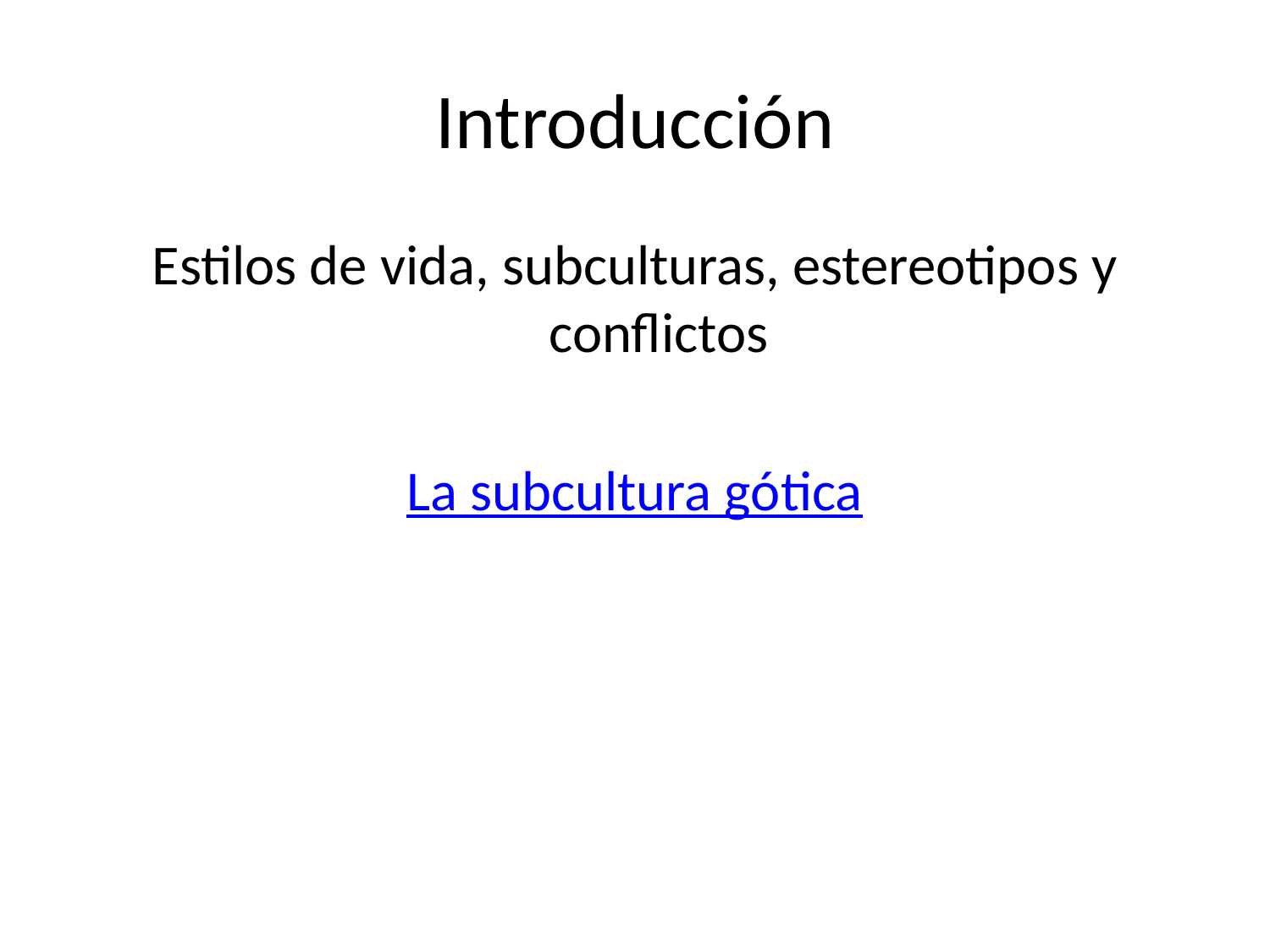

# Introducción
Estilos de vida, subculturas, estereotipos y conflictos

La subcultura gótica